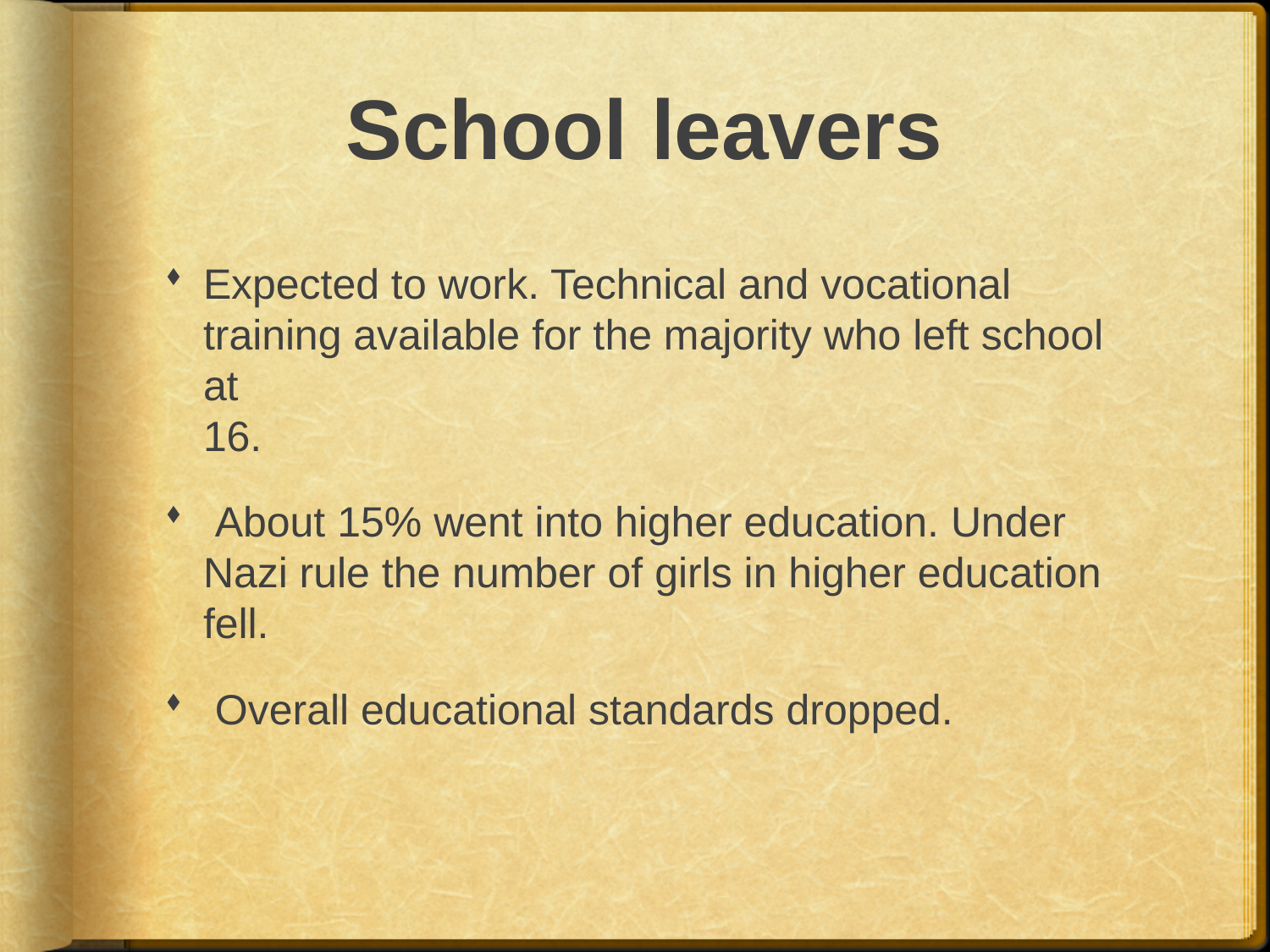

# School leavers
Expected to work. Technical and vocational
training available for the majority who left school at
16.
 About 15% went into higher education. Under
Nazi rule the number of girls in higher education
fell.
 Overall educational standards dropped.